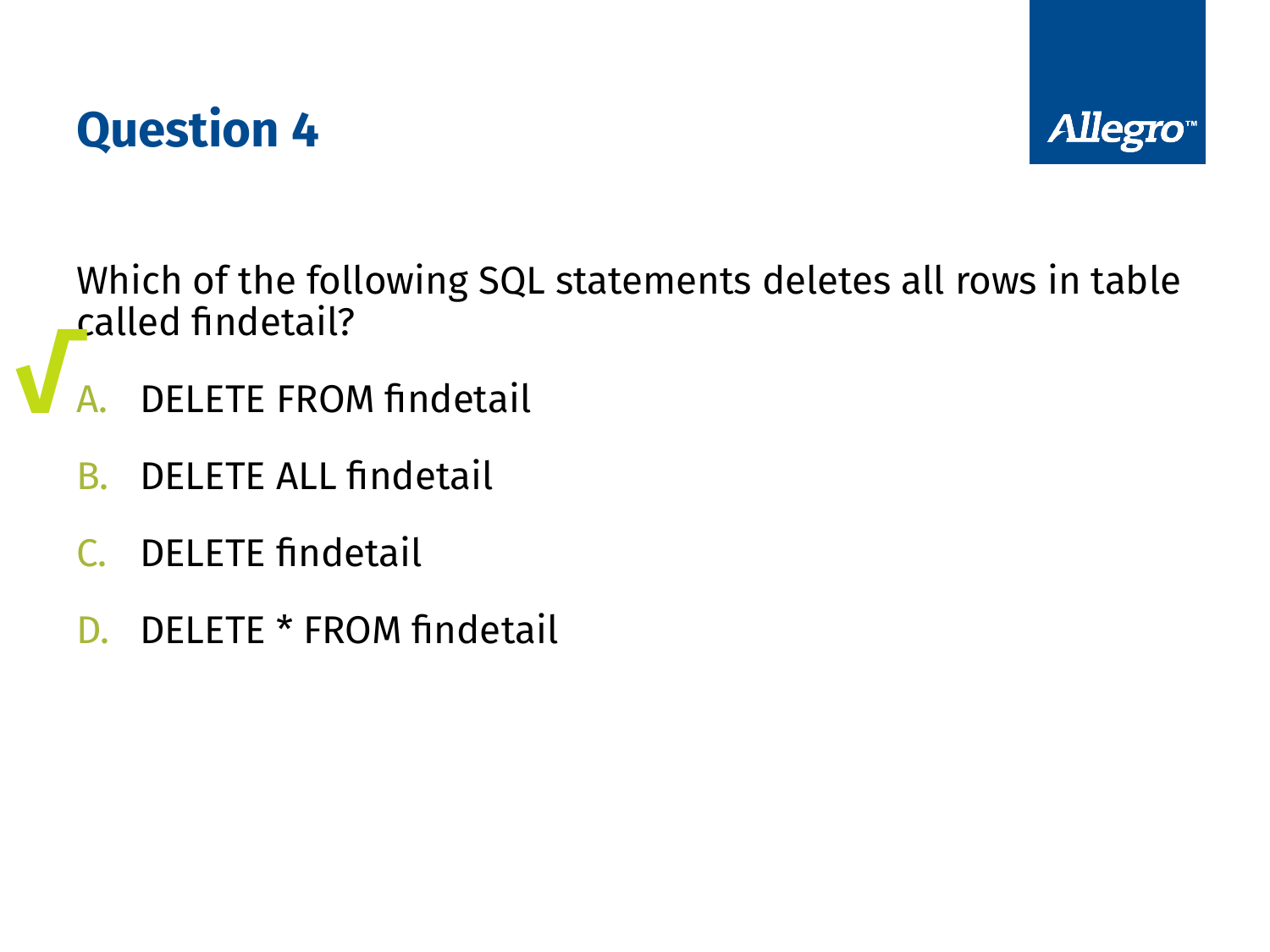

# Question 4

Which of the following SQL statements deletes all rows in table called findetail?
DELETE FROM findetail
DELETE ALL findetail
DELETE findetail
DELETE * FROM findetail
√